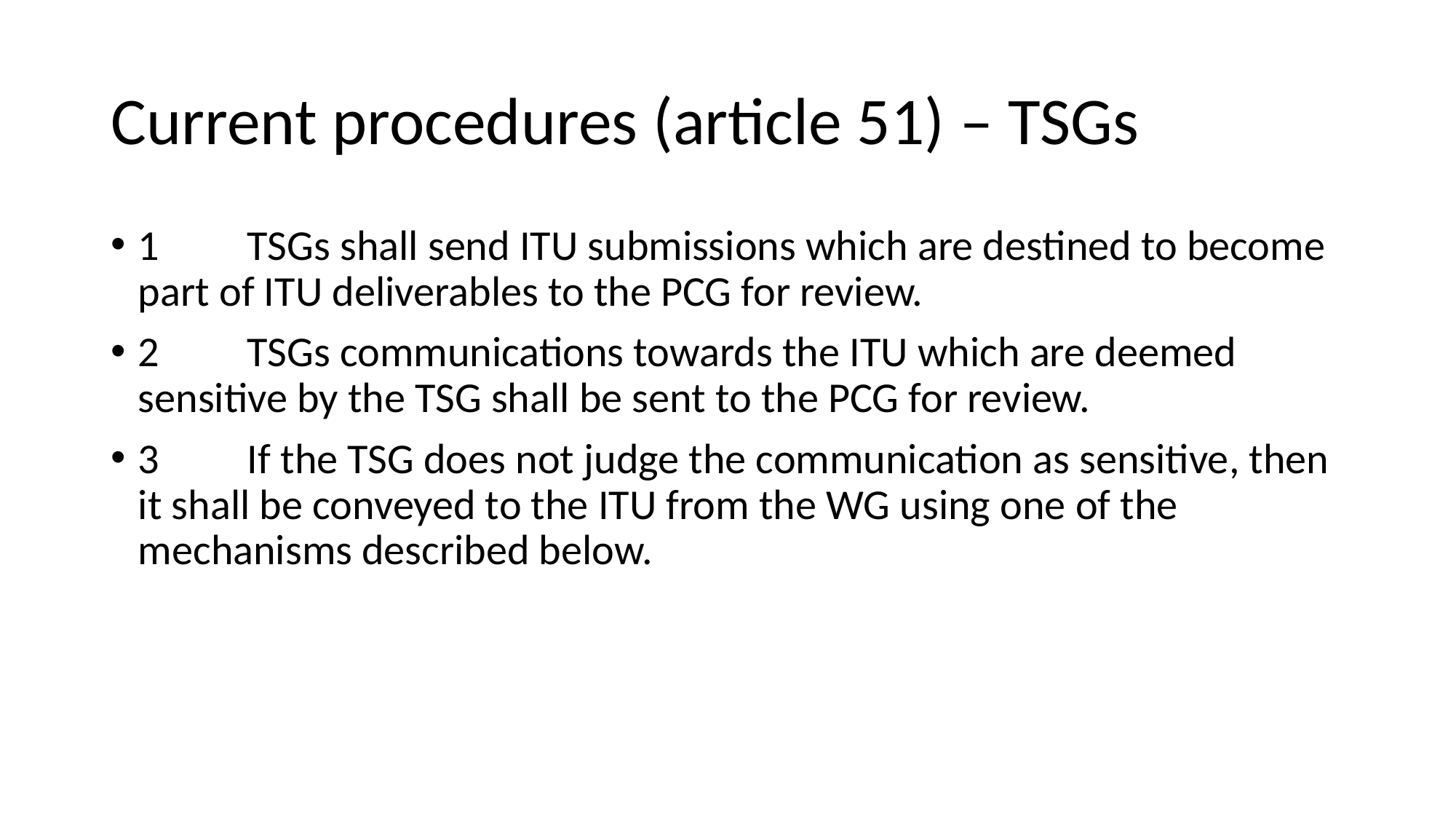

# Current procedures (article 51) – TSGs
1	TSGs shall send ITU submissions which are destined to become part of ITU deliverables to the PCG for review.
2	TSGs communications towards the ITU which are deemed sensitive by the TSG shall be sent to the PCG for review.
3	If the TSG does not judge the communication as sensitive, then it shall be conveyed to the ITU from the WG using one of the mechanisms described below.